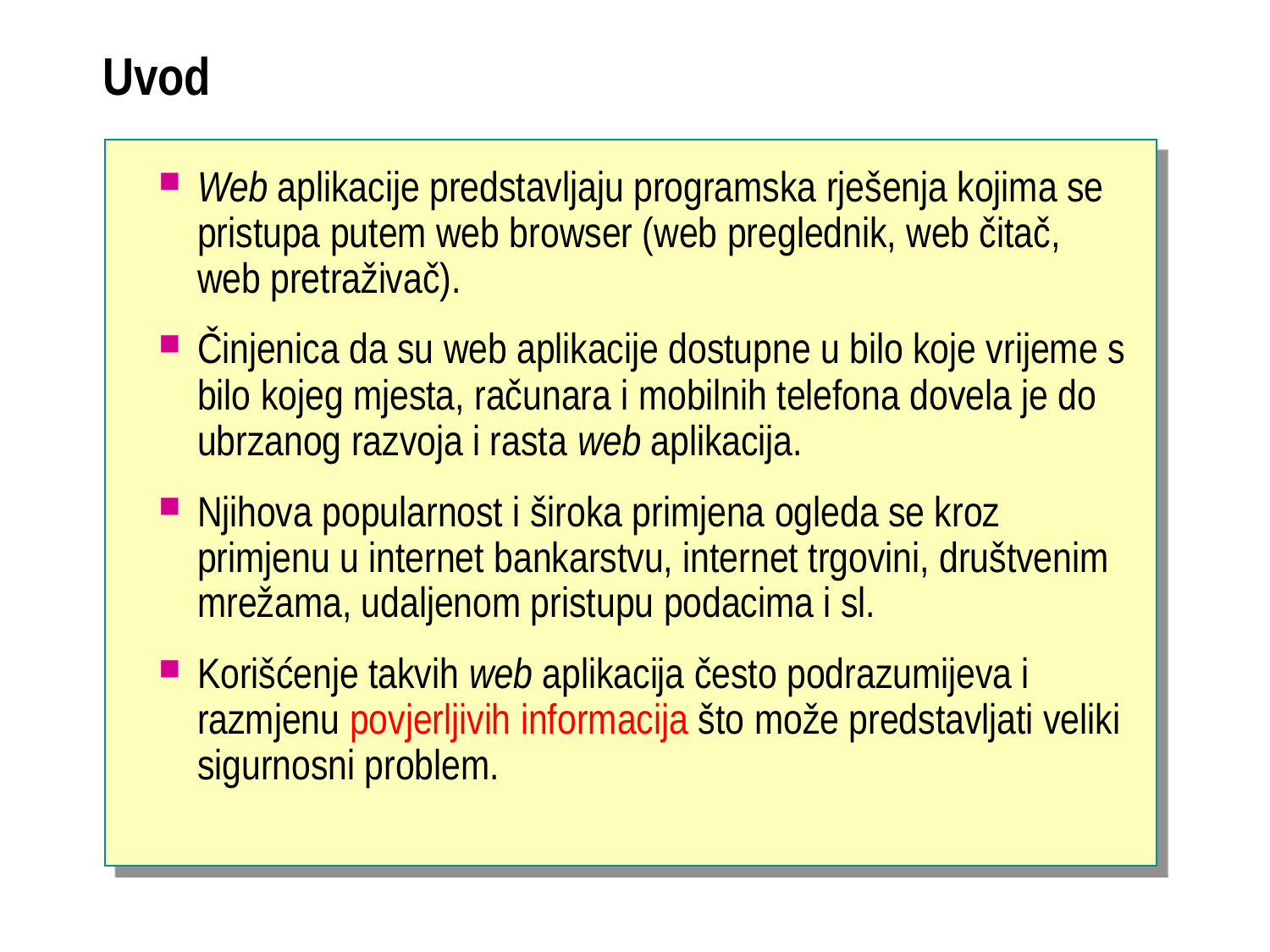

# Uvod
Web aplikacije predstavljaju programska rješenja kojima se pristupa putem web browser (web preglednik, web čitač, web pretraživač).
Činjenica da su web aplikacije dostupne u bilo koje vrijeme s bilo kojeg mjesta, računara i mobilnih telefona dovela je do ubrzanog razvoja i rasta web aplikacija.
Njihova popularnost i široka primjena ogleda se kroz primjenu u internet bankarstvu, internet trgovini, društvenim mrežama, udaljenom pristupu podacima i sl.
Korišćenje takvih web aplikacija često podrazumijeva i razmjenu povjerljivih informacija što može predstavljati veliki sigurnosni problem.